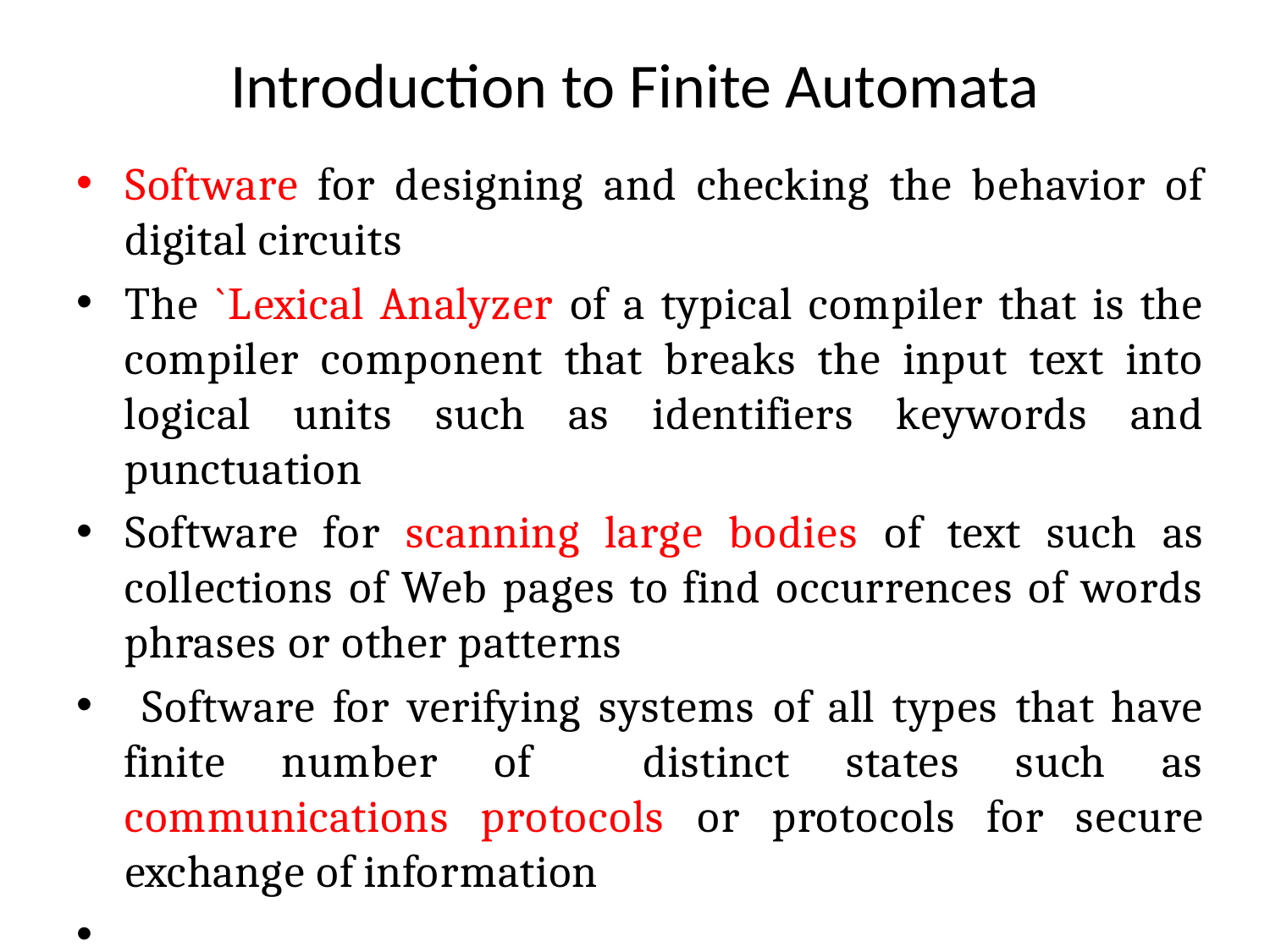

# Introduction to Finite Automata
Software for designing and checking the behavior of digital circuits
The `Lexical Analyzer of a typical compiler that is the compiler component that breaks the input text into logical units such as identifiers keywords and punctuation
Software for scanning large bodies of text such as collections of Web pages to find occurrences of words phrases or other patterns
 Software for verifying systems of all types that have finite number of  distinct states such as communications protocols or protocols for secure exchange of information